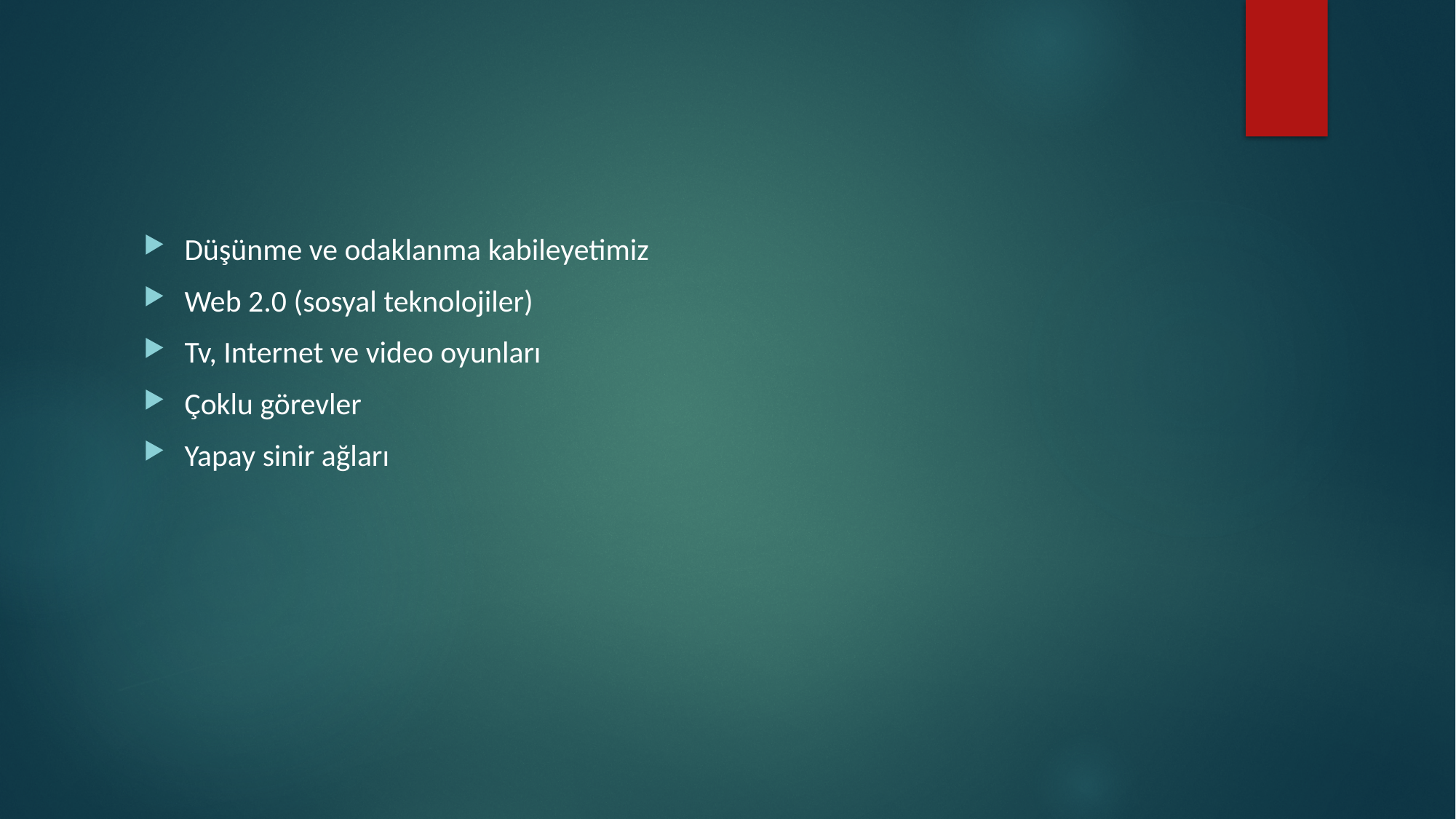

Düşünme ve odaklanma kabileyetimiz
Web 2.0 (sosyal teknolojiler)
Tv, Internet ve video oyunları
Çoklu görevler
Yapay sinir ağları